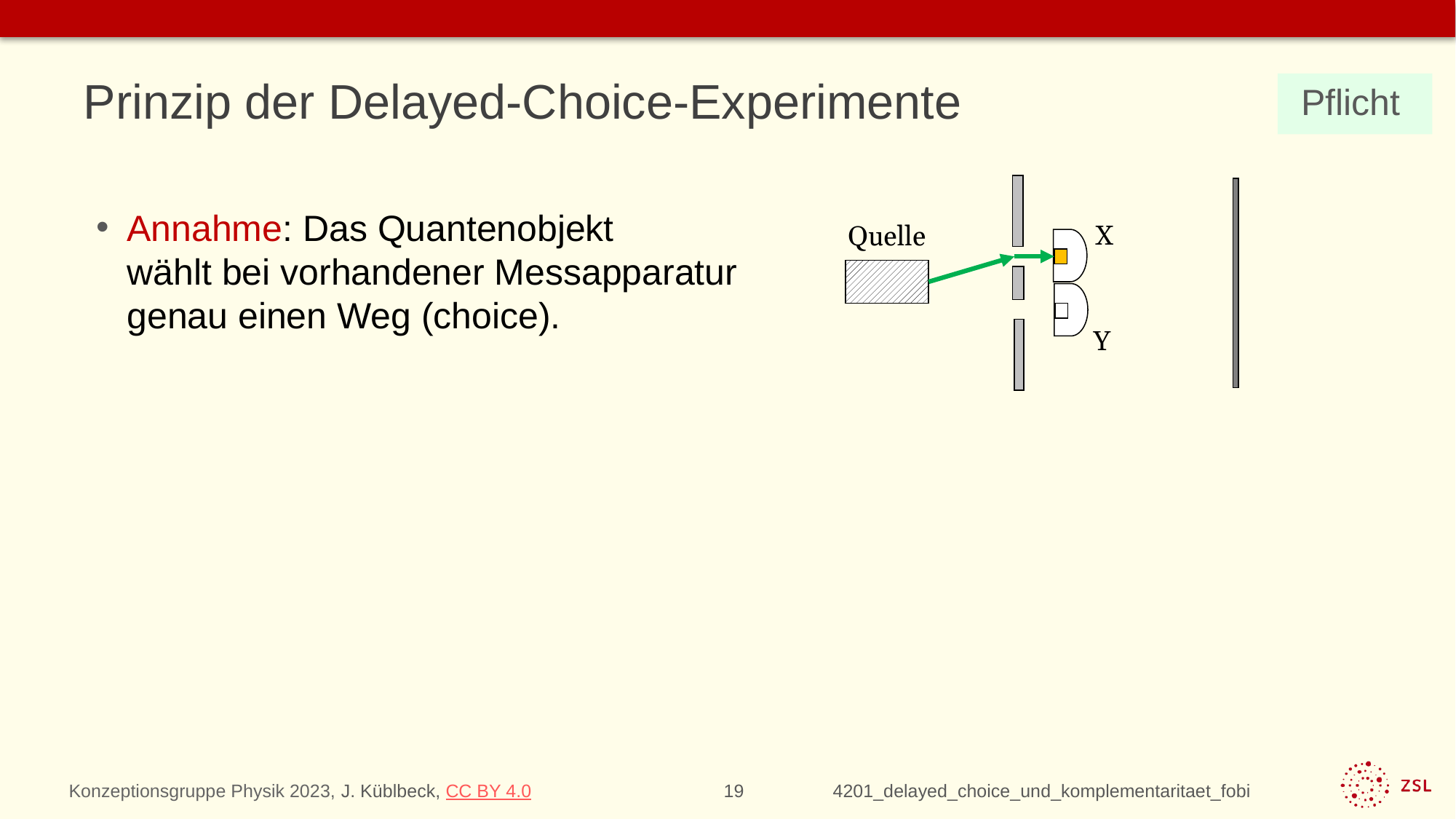

# Prinzip der Delayed-Choice-Experimente
Pflicht

Annahme: Das Quantenobjekt
wählt bei vorhandener Messapparatur
genau einen Weg (choice).

X
Quelle

Y